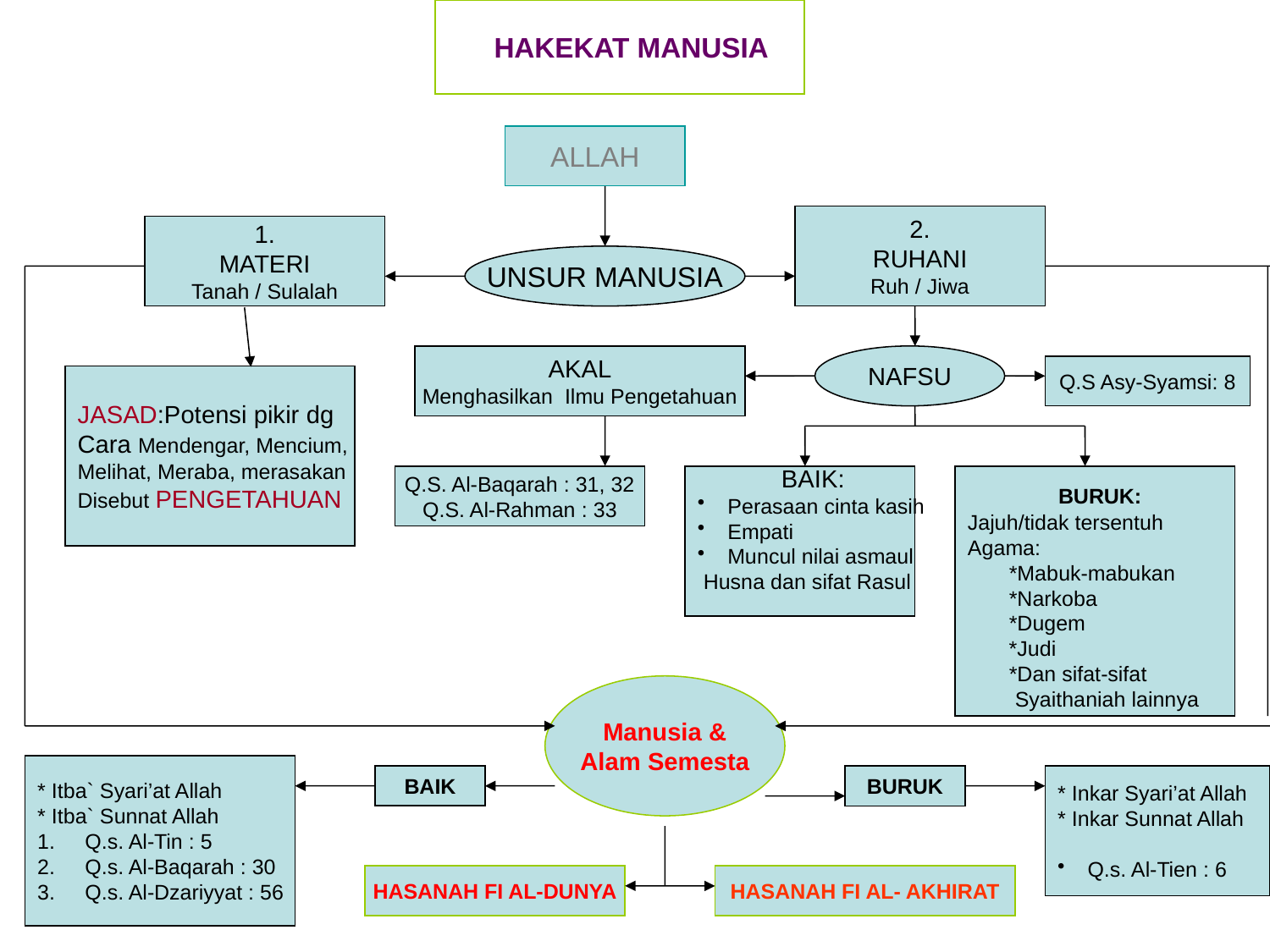

# HAKEKAT MANUSIA
ALLAH

2.
RUHANI
Ruh / Jiwa
1.
MATERI
Tanah / Sulalah
UNSUR MANUSIA

AKAL
Menghasilkan  Ilmu Pengetahuan
NAFSU
Q.S Asy-Syamsi: 8
JASAD:Potensi pikir dg
Cara Mendengar, Mencium,
Melihat, Meraba, merasakan
Disebut PENGETAHUAN

Q.S. Al-Baqarah : 31, 32
Q.S. Al-Rahman : 33
            BAIK:
Perasaan cinta kasih
Empati
Muncul nilai asmaul
 Husna dan sifat Rasul

             BURUK:
Jajuh/tidak tersentuh
Agama:
       *Mabuk-mabukan
       *Narkoba
       *Dugem
       *Judi
       *Dan sifat-sifat
        Syaithaniah lainnya

Manusia &
Alam Semesta

* Itba` Syari’at Allah
* Itba` Sunnat Allah
Q.s. Al-Tin : 5
Q.s. Al-Baqarah : 30
Q.s. Al-Dzariyyat : 56
BAIK
BURUK

* Inkar Syari’at Allah
* Inkar Sunnat Allah

Q.s. Al-Tien : 6

HASANAH FI AL-DUNYA
HASANAH FI AL- AKHIRAT